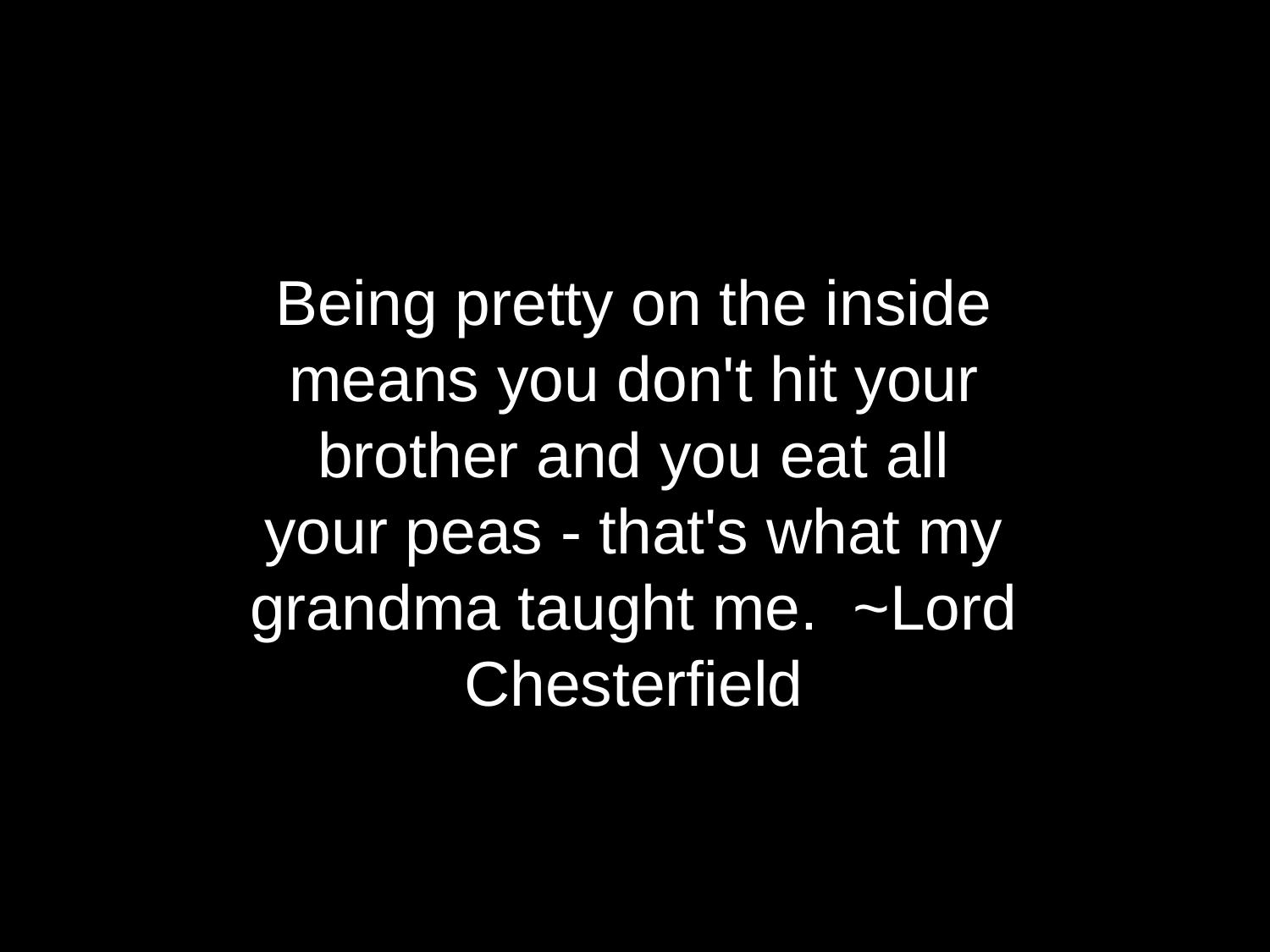

Being pretty on the inside means you don't hit your brother and you eat all your peas - that's what my grandma taught me.  ~Lord Chesterfield